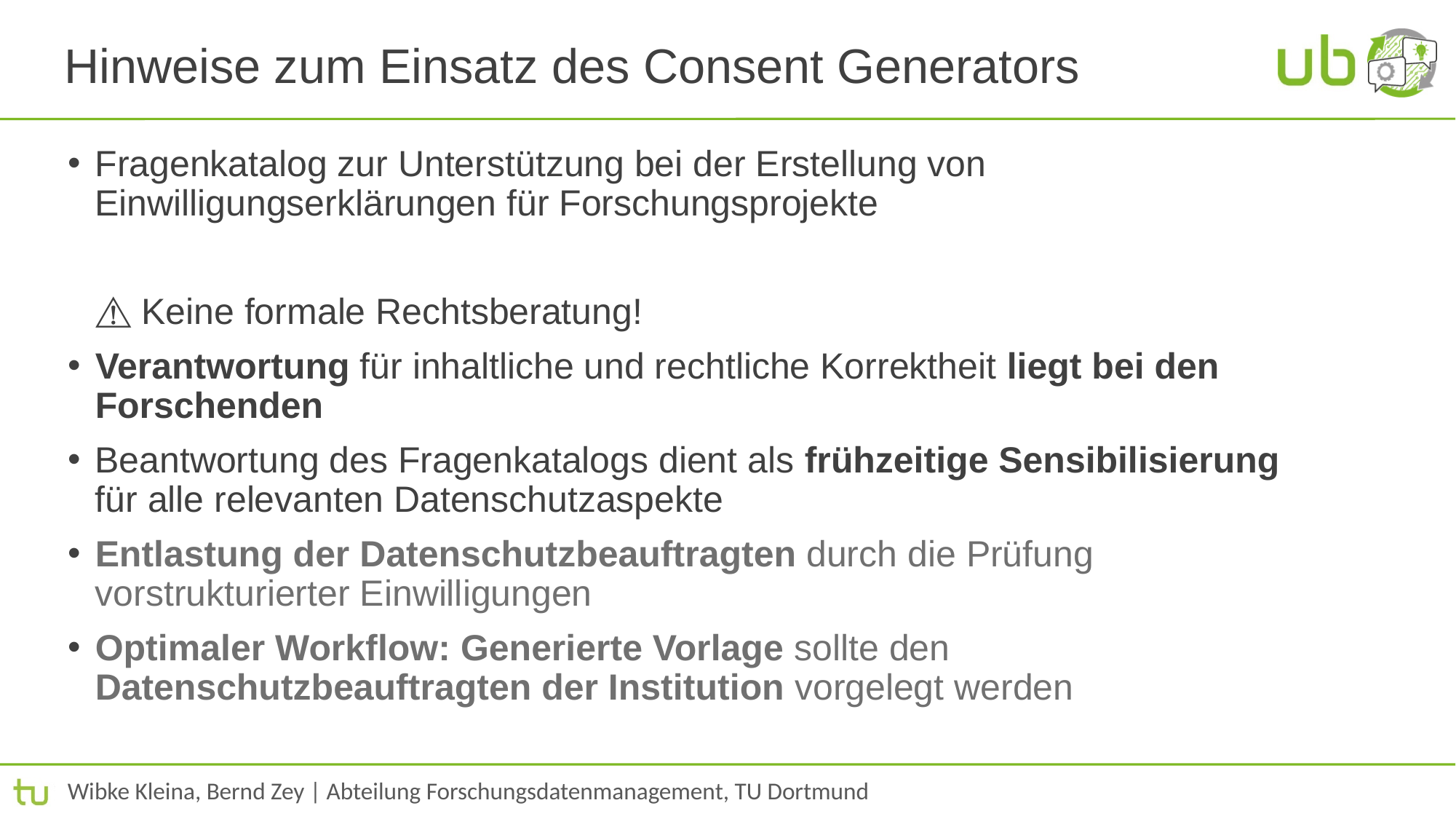

# Hinweise zum Einsatz des Consent Generators
Fragenkatalog zur Unterstützung bei der Erstellung von Einwilligungserklärungen für Forschungsprojekte

⚠️ Keine formale Rechtsberatung!
Verantwortung für inhaltliche und rechtliche Korrektheit liegt bei den Forschenden
Beantwortung des Fragenkatalogs dient als frühzeitige Sensibilisierung für alle relevanten Datenschutzaspekte
Entlastung der Datenschutzbeauftragten durch die Prüfung vorstrukturierter Einwilligungen
Optimaler Workflow: Generierte Vorlage sollte den Datenschutzbeauftragten der Institution vorgelegt werden